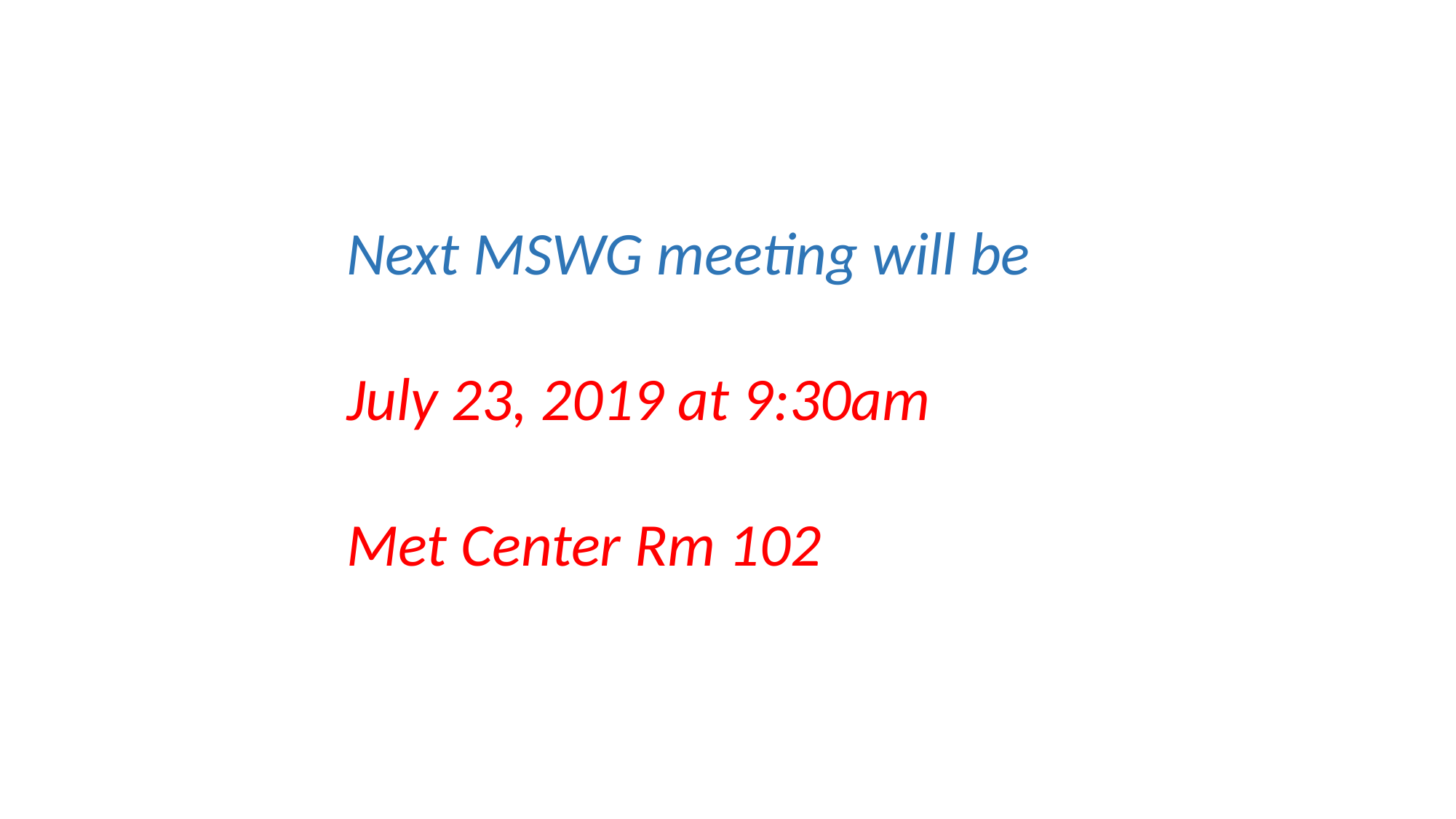

Next MSWG meeting will be

July 23, 2019 at 9:30am

Met Center Rm 102